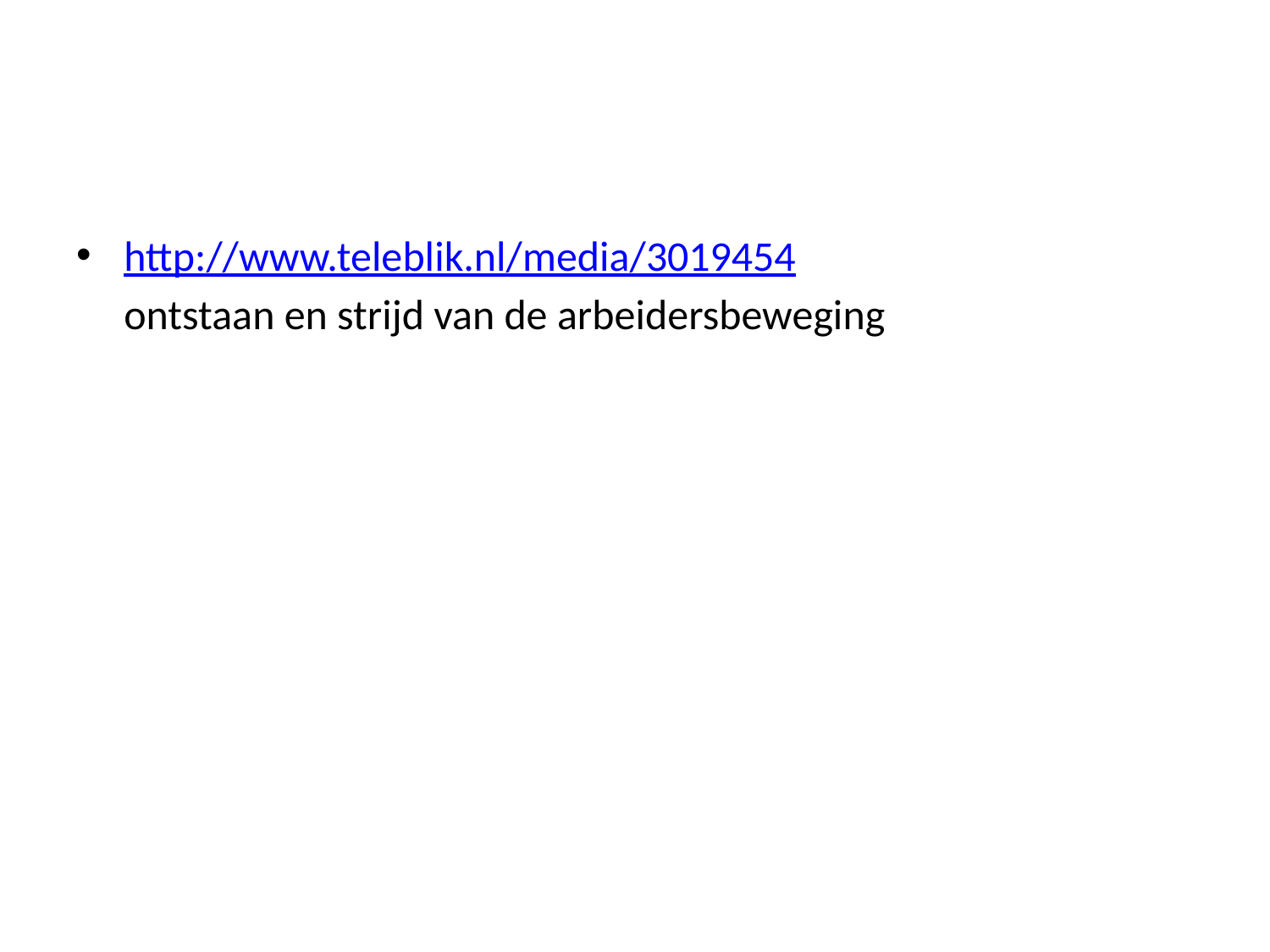

#
http://www.teleblik.nl/media/3019454
     ontstaan en strijd van de arbeidersbeweging